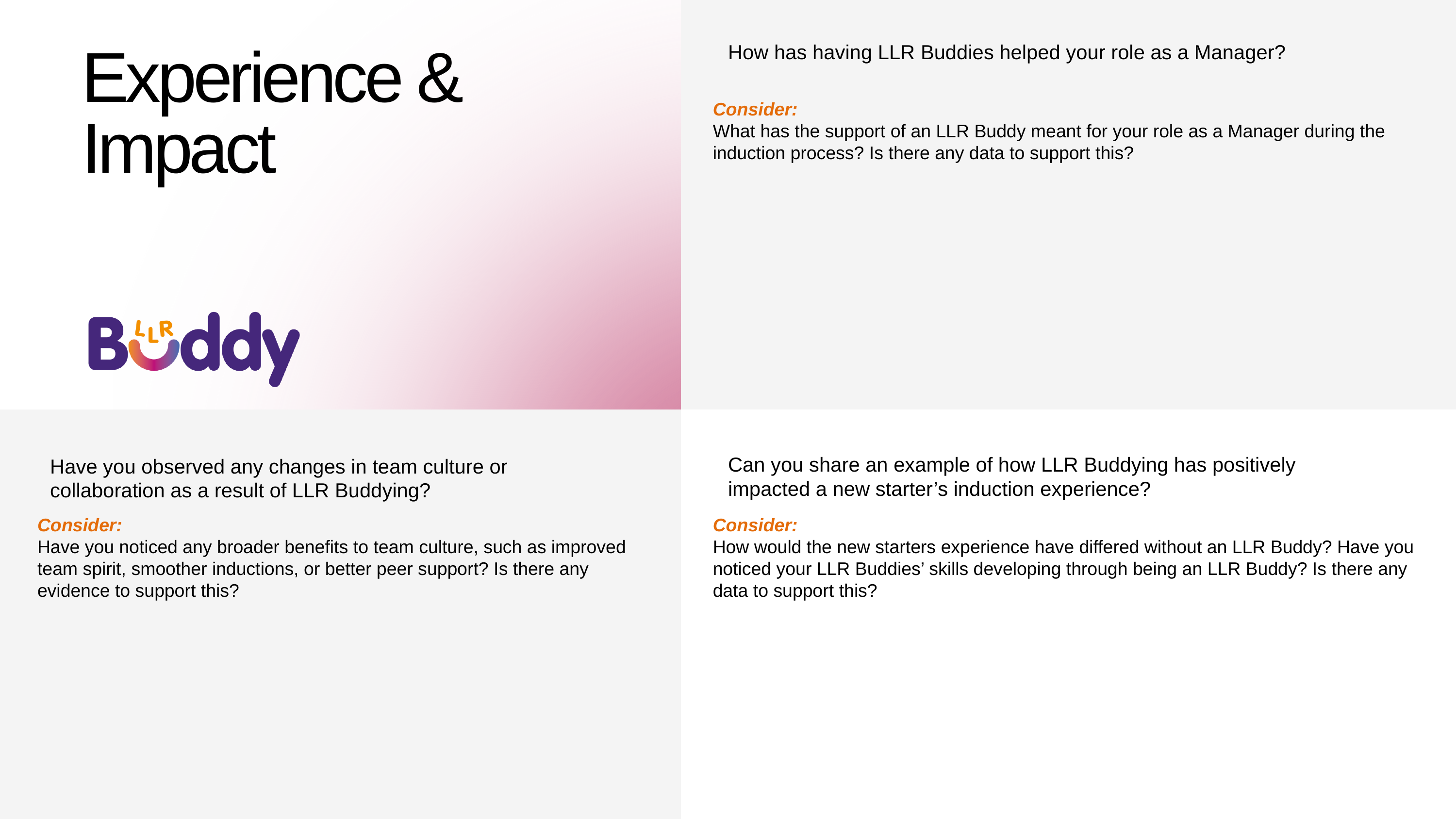

Consider:
What has the support of an LLR Buddy meant for your role as a Manager during the induction process? Is there any data to support this?
Consider:
Have you noticed any broader benefits to team culture, such as improved team spirit, smoother inductions, or better peer support? Is there any evidence to support this?
Consider:
How would the new starters experience have differed without an LLR Buddy? Have you noticed your LLR Buddies’ skills developing through being an LLR Buddy? Is there any data to support this?